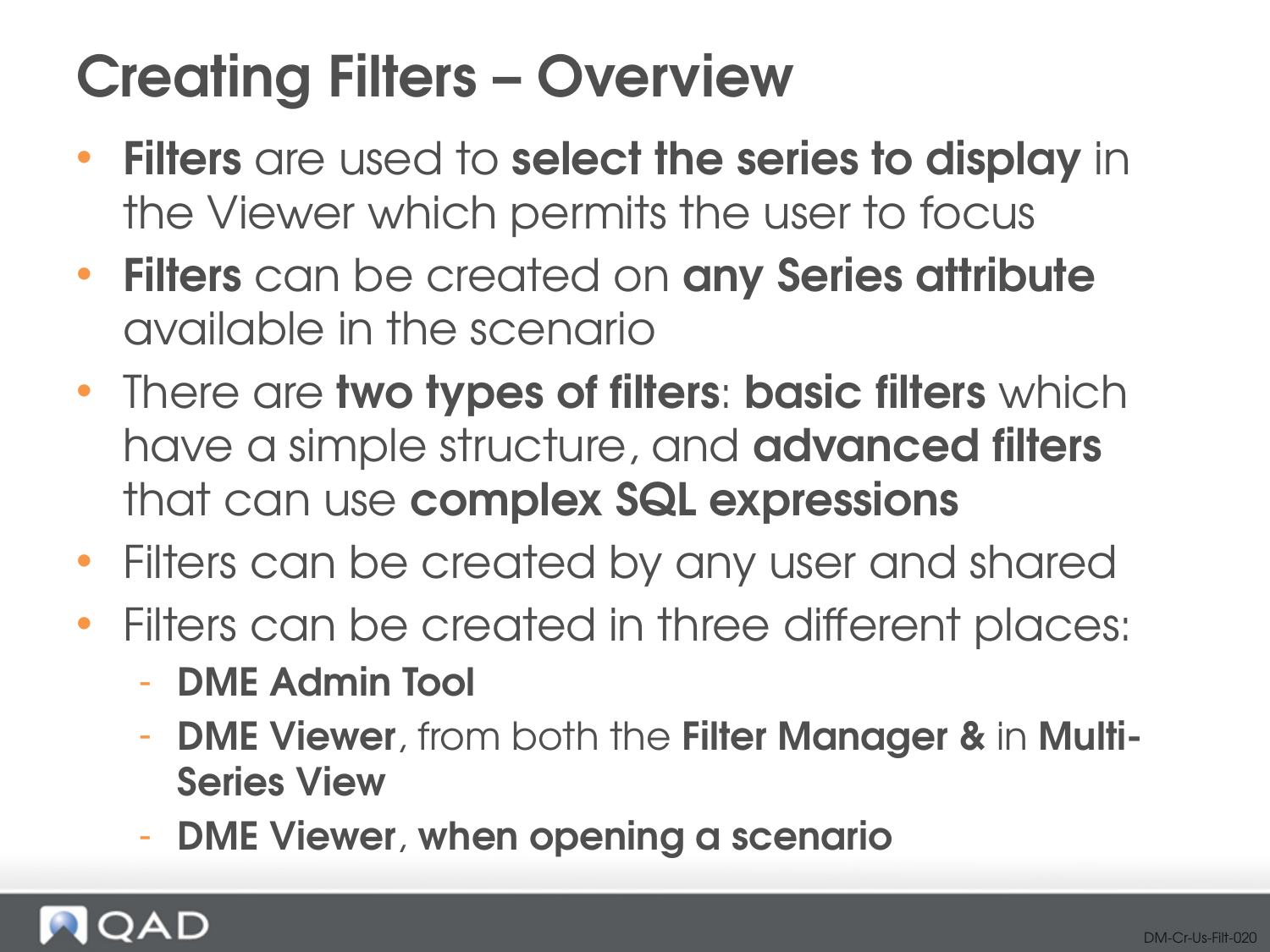

# Creating Filters – Overview
Filters are used to select the series to display in the Viewer which permits the user to focus
Filters can be created on any Series attribute available in the scenario
There are two types of filters: basic filters which have a simple structure, and advanced filters that can use complex SQL expressions
Filters can be created by any user and shared
Filters can be created in three different places:
DME Admin Tool
DME Viewer, from both the Filter Manager & in Multi-Series View
DME Viewer, when opening a scenario

DM-Cr-Us-Filt-020